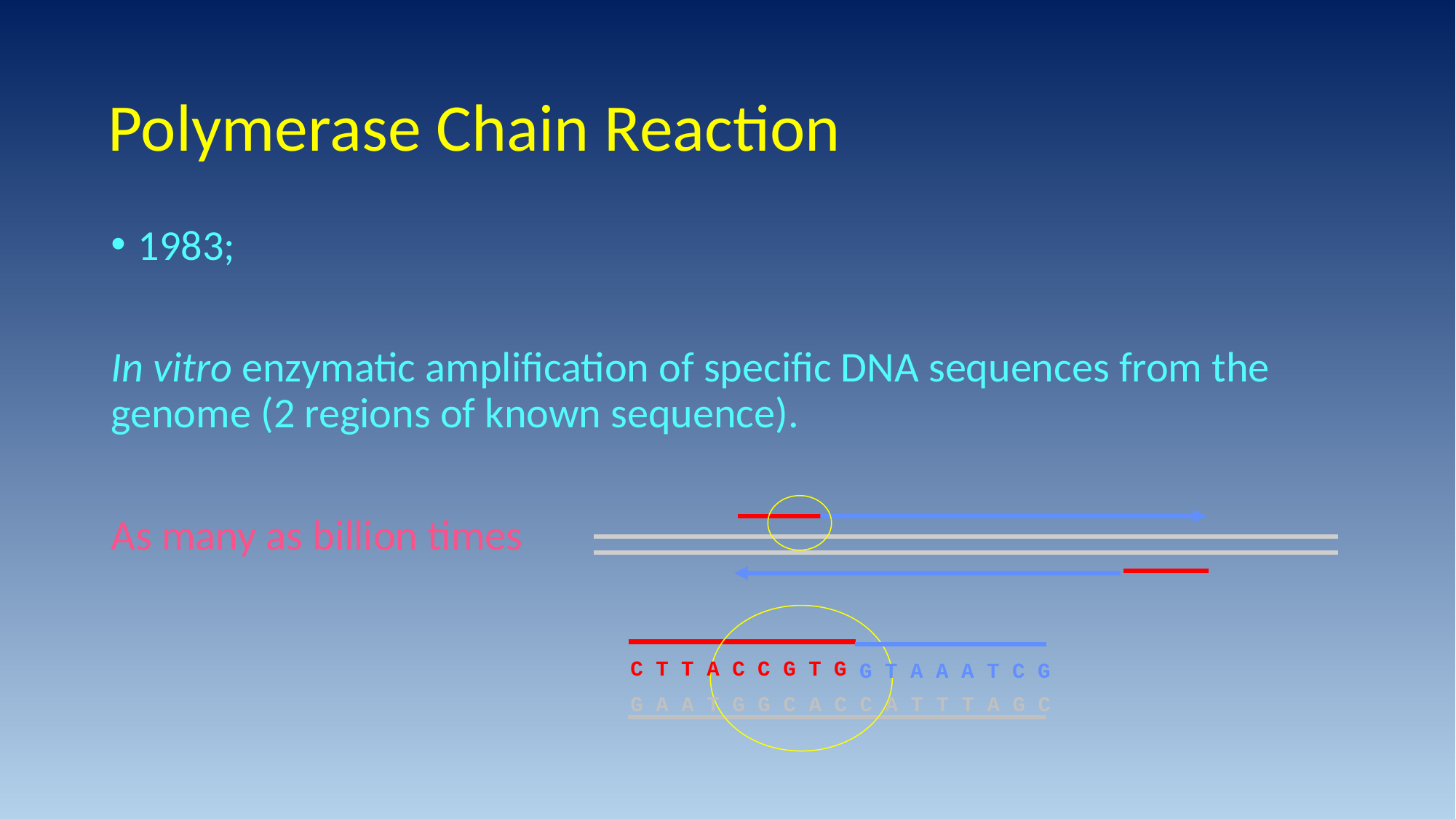

# Polymerase Chain Reaction

1983;

In vitro enzymatic amplification of specific DNA sequences from the genome (2 regions of known sequence).

As many as billion times

C T T A C C G T G

G T A A A T C G

G A A T G G C A C C A T T T A G C